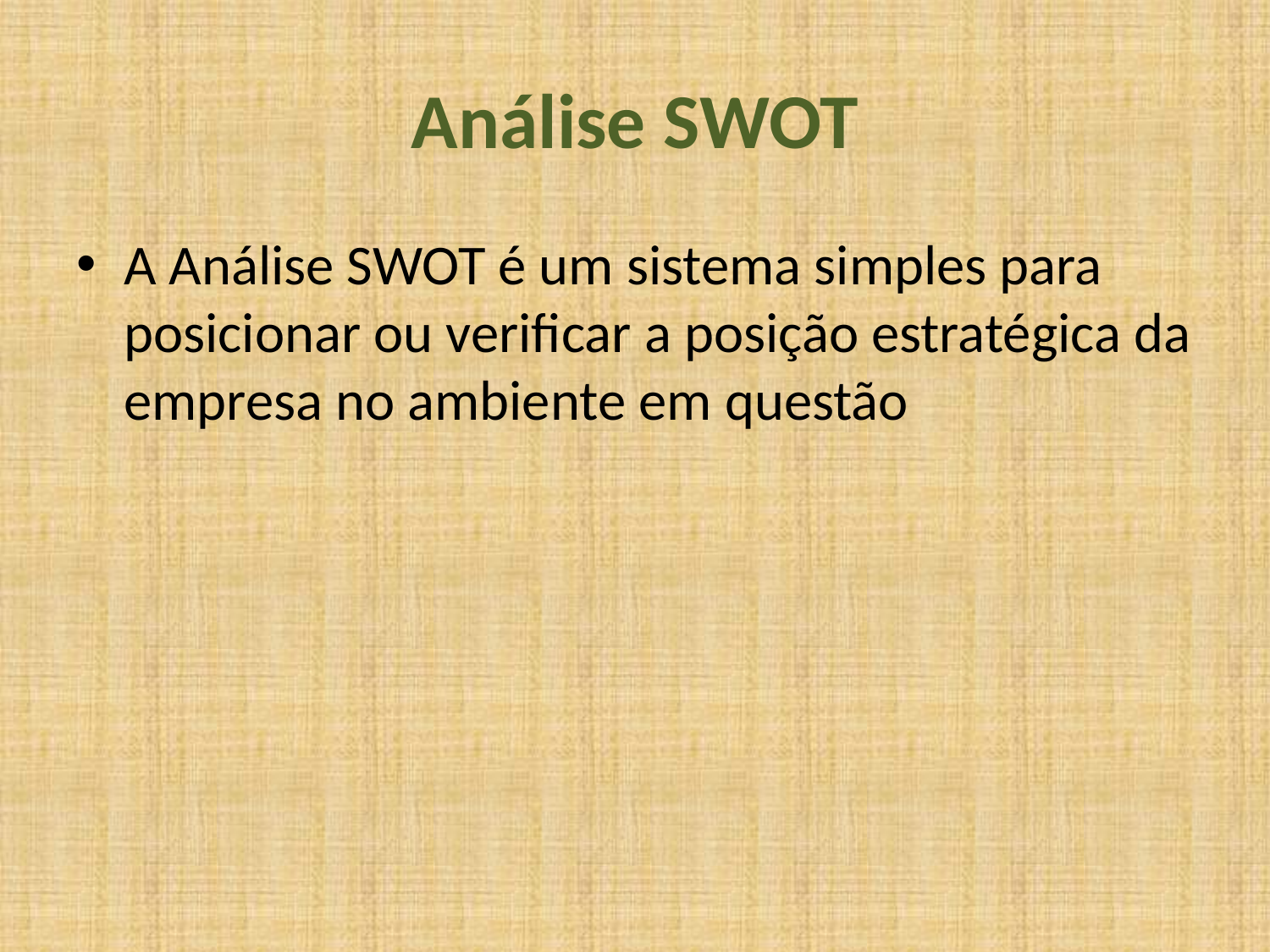

# Análise SWOT
A Análise SWOT é um sistema simples para posicionar ou verificar a posição estratégica da empresa no ambiente em questão